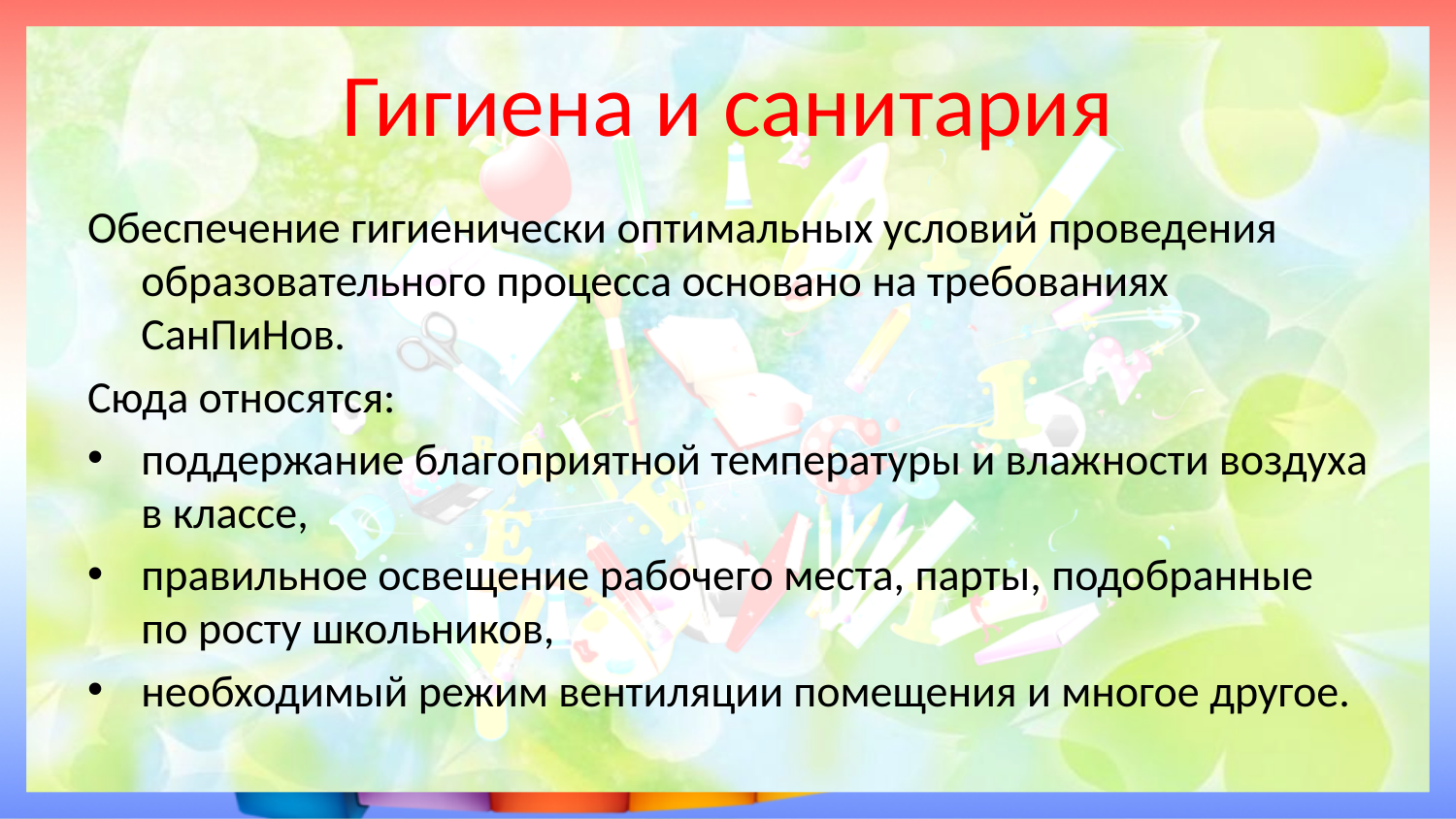

# Гигиена и санитария
Обеспечение гигиенически оптимальных условий проведения образовательного процесса основано на требованиях СанПиНов.
Сюда относятся:
поддержание благоприятной температуры и влажности воздуха в классе,
правильное освещение рабочего места, парты, подобранные по росту школьников,
необходимый режим вентиляции помещения и многое другое.